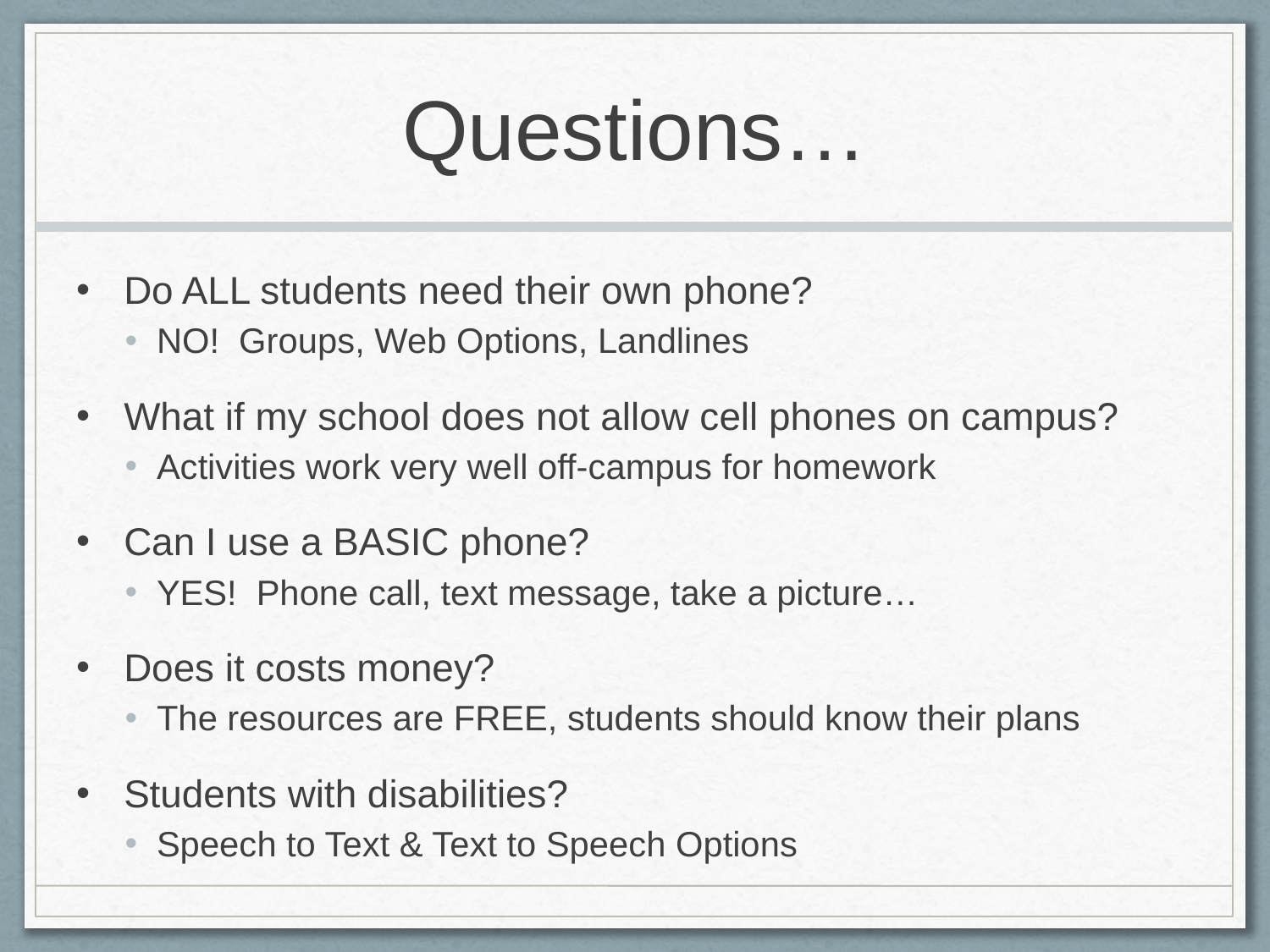

# Questions…
Do ALL students need their own phone?
NO!  Groups, Web Options, Landlines
What if my school does not allow cell phones on campus?
Activities work very well off-campus for homework
Can I use a BASIC phone?
YES!  Phone call, text message, take a picture…
Does it costs money?
The resources are FREE, students should know their plans
Students with disabilities?
Speech to Text & Text to Speech Options